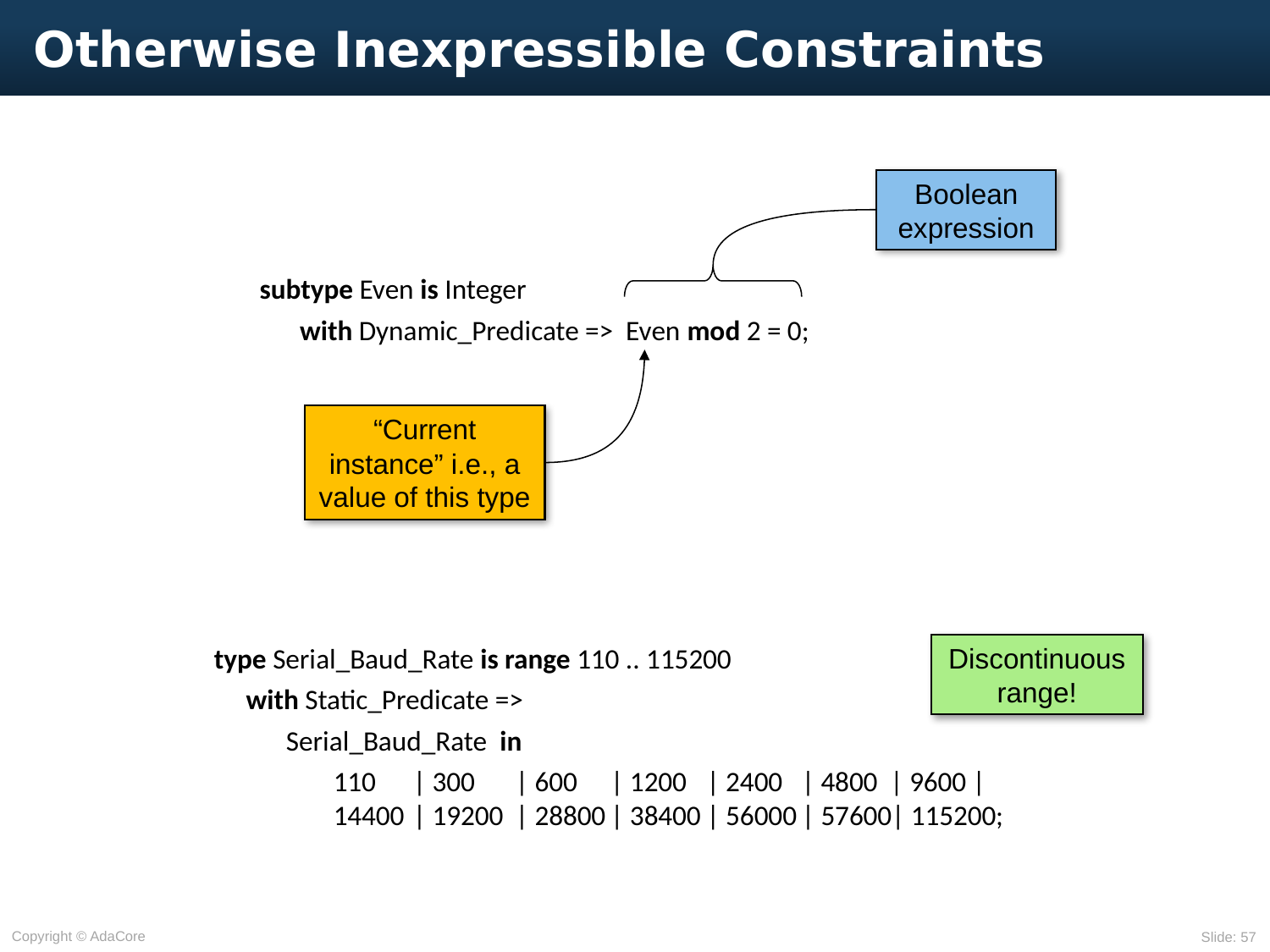

# Otherwise Inexpressible Constraints
Boolean expression

subtype Even is Integer
	with Dynamic_Predicate =>  Even mod 2 = 0;

“Current instance” i.e., a value of this type
type Serial_Baud_Rate is range 110 .. 115200
	with Static_Predicate =>
		Serial_Baud_Rate  in
	110   	| 300   	| 600   	| 1200  	| 2400 	| 4800  | 9600 |
	14400	| 19200	| 28800	| 38400	| 56000	| 57600| 115200;
Discontinuous range!